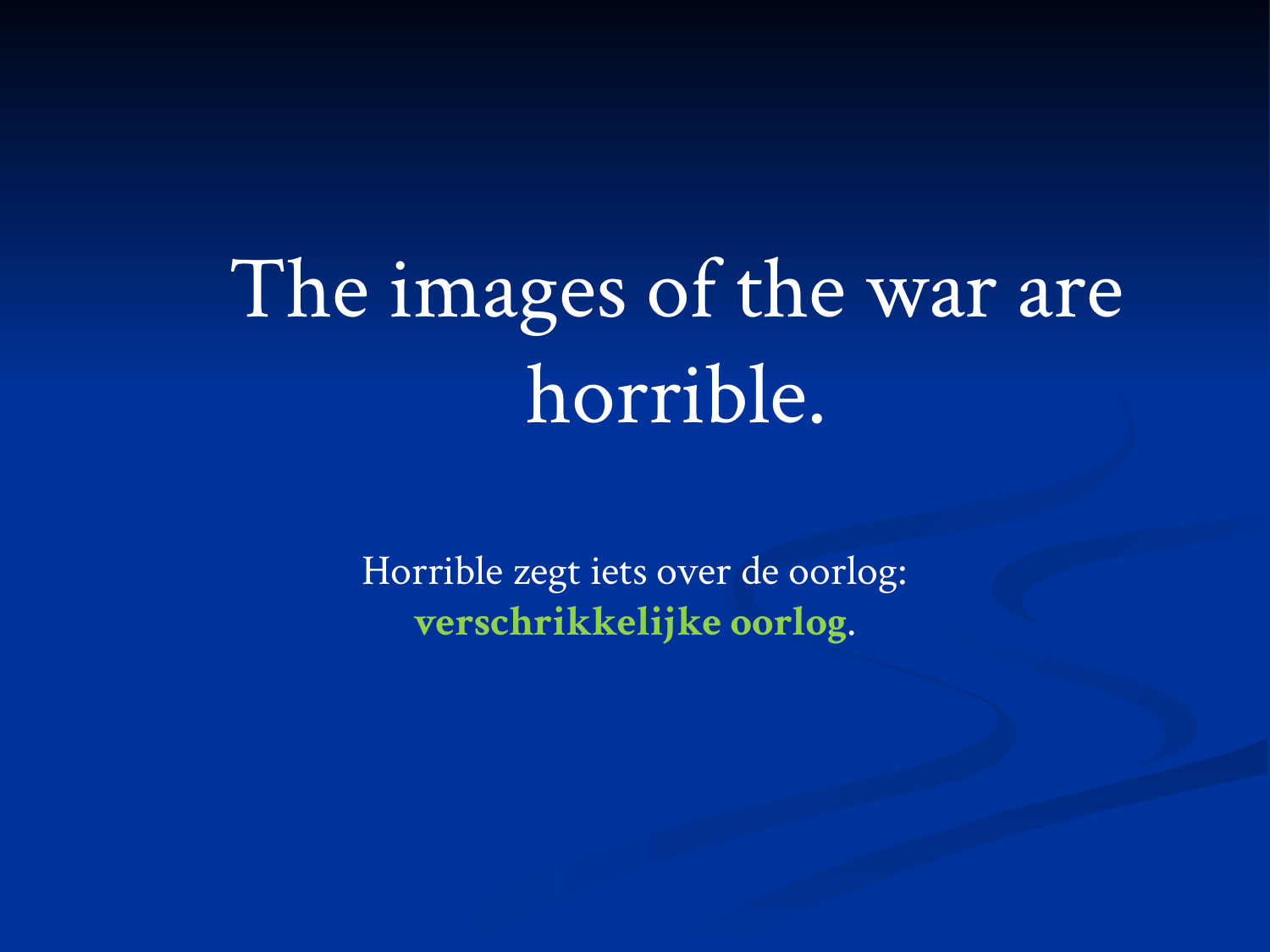

#
	The images of the war are horrible.

Horrible zegt iets over de oorlog:
verschrikkelijke oorlog.